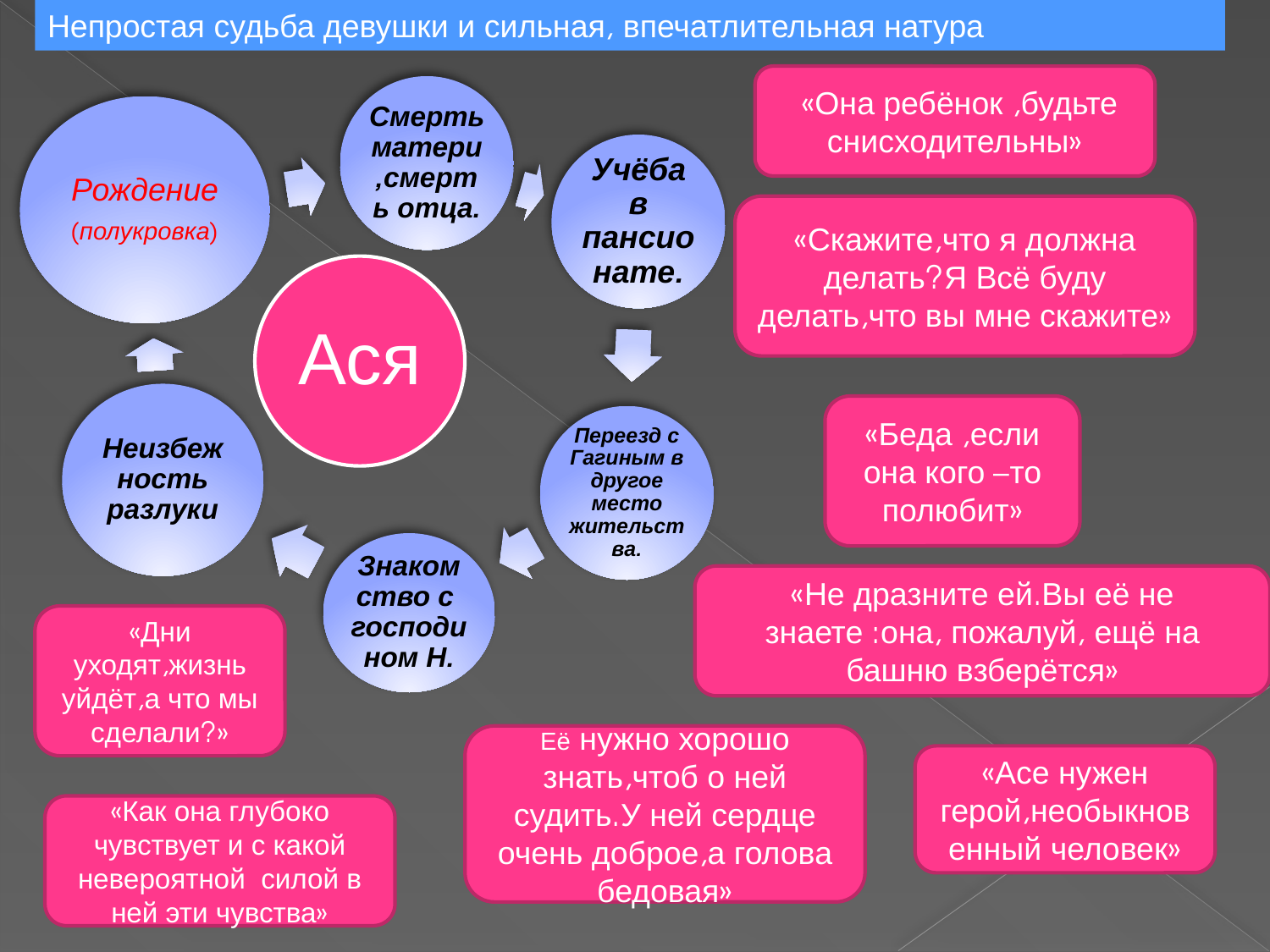

Смерть матери,смерть отца.

Учёба в пансионате.

Переезд с Гагиным в другое место жительства.

Знакомство с  господином Н.

Неизбежность разлуки

Рождение
(полукровка)

Непростая судьба девушки и сильная, впечатлительная натура
 «Она ребёнок ,будьте снисходительны»
«Скажите,что я должна делать?Я Всё буду делать,что вы мне скажите»
Ася
«Беда ,если она кого –то полюбит»
«Не дразните ей.Вы её не знаете :она, пожалуй, ещё на башню взберётся»
«Дни уходят,жизнь уйдёт,а что мы сделали?»
Её нужно хорошо знать,чтоб о ней судить.У ней сердце очень доброе,а голова бедовая»
«Асе нужен герой,необыкновенный человек»
«Как она глубоко чувствует и с какой невероятной  силой в ней эти чувства»